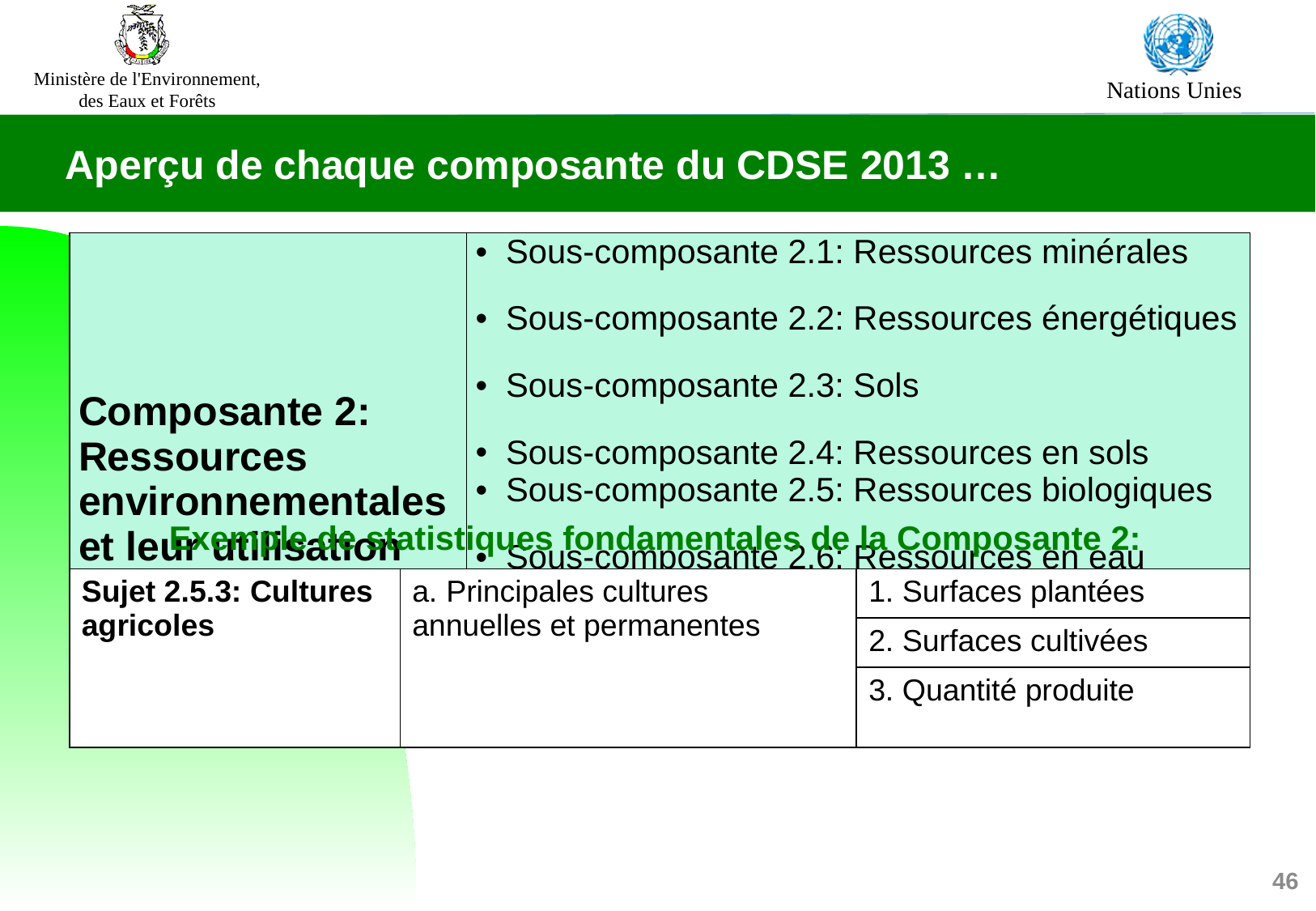

Aperçu de chaque composante du CDSE 2013 …
| Composante 2: Ressources environnementales et leur utilisation | Sous-composante 2.1: Ressources minérales |
| --- | --- |
|  | Sous-composante 2.2: Ressources énergétiques |
|  | Sous-composante 2.3: Sols |
|  | Sous-composante 2.4: Ressources en sols Sous-composante 2.5: Ressources biologiques |
|  | Sous-composante 2.6: Ressources en eau |
Exemple de statistiques fondamentales de la Composante 2:
| Sujet 2.5.3: Cultures agricoles | a. Principales cultures annuelles et permanentes | 1. Surfaces plantées |
| --- | --- | --- |
|  |  | 2. Surfaces cultivées |
|  |  | 3. Quantité produite |
46